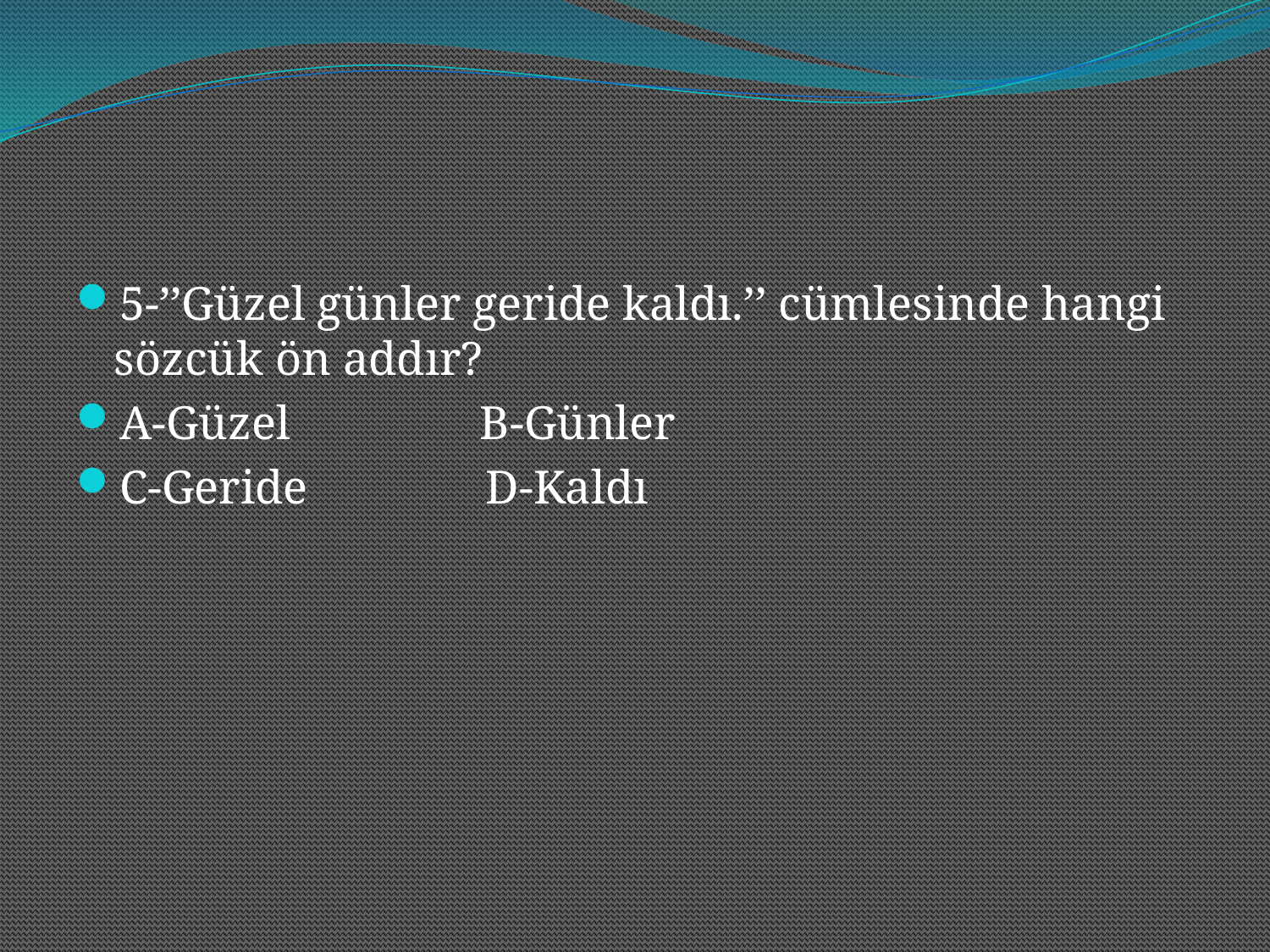

#
5-’’Güzel günler geride kaldı.’’ cümlesinde hangi sözcük ön addır?
A-Güzel                B-Günler
C-Geride               D-Kaldı